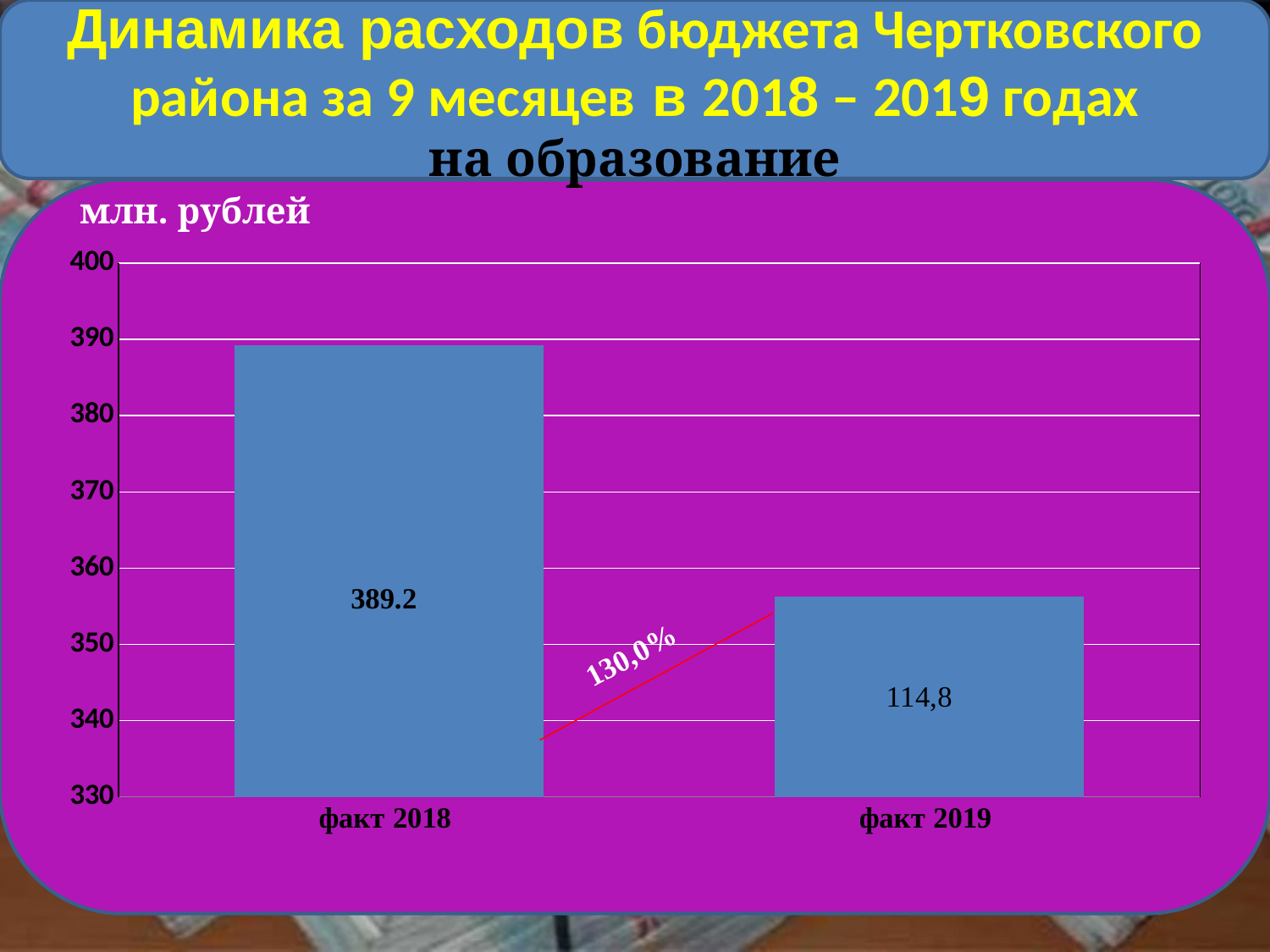

Динамика расходов бюджета Чертковского района за 9 месяцев в 2018 – 2019 годах
на образование

млн. рублей

### Chart

| Category | Ряд 1 |
|---|---|
| факт 2018  | 389.2 |
| факт 2019  | 356.3 |
130,0%